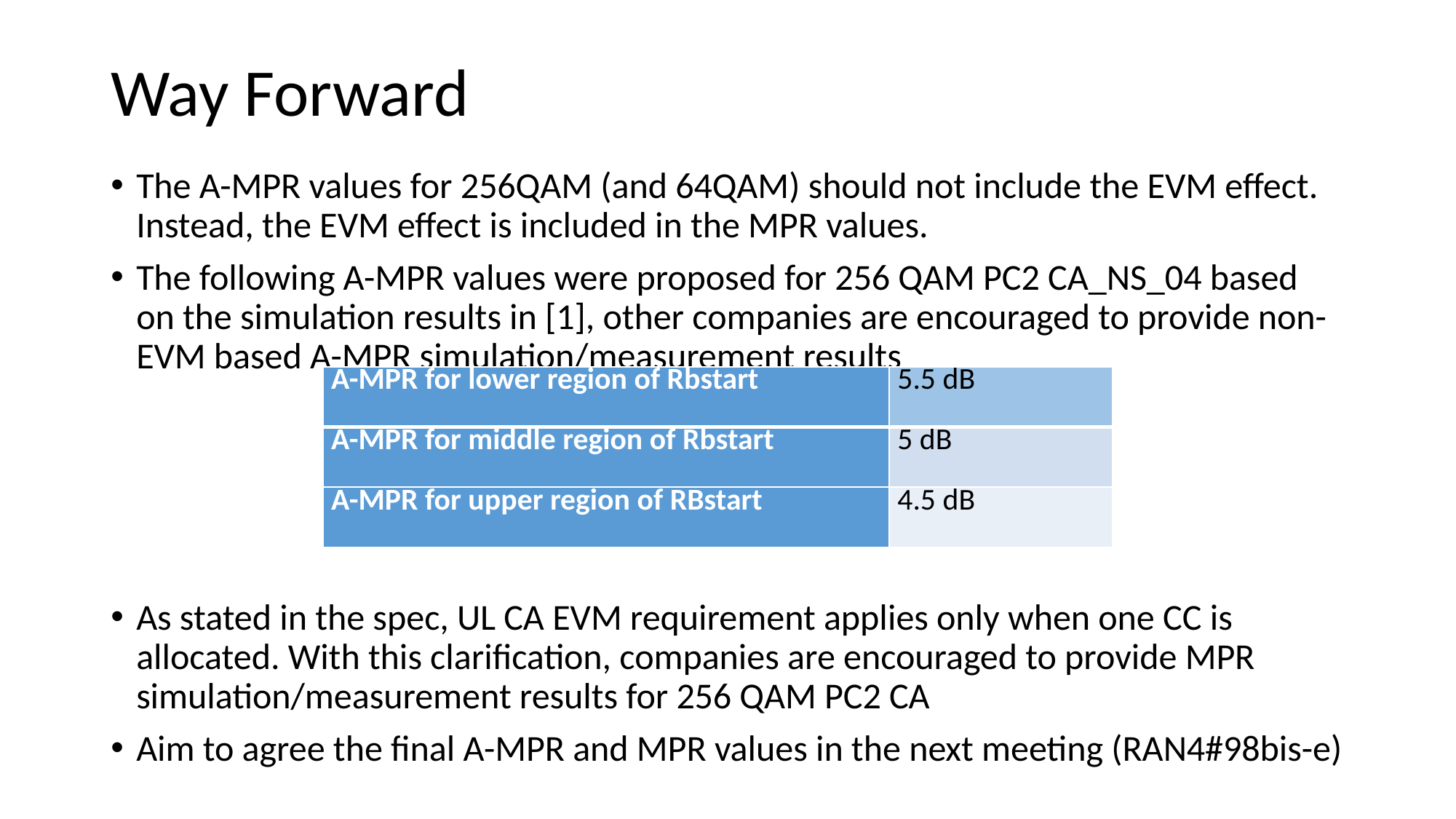

# Way Forward
The A-MPR values for 256QAM (and 64QAM) should not include the EVM effect. Instead, the EVM effect is included in the MPR values.
The following A-MPR values were proposed for 256 QAM PC2 CA_NS_04 based on the simulation results in [1], other companies are encouraged to provide non-EVM based A-MPR simulation/measurement results

As stated in the spec, UL CA EVM requirement applies only when one CC is allocated. With this clarification, companies are encouraged to provide MPR simulation/measurement results for 256 QAM PC2 CA
Aim to agree the final A-MPR and MPR values in the next meeting (RAN4#98bis-e)
| A-MPR for lower region of Rbstart | 5.5 dB |
| --- | --- |
| A-MPR for middle region of Rbstart | 5 dB |
| A-MPR for upper region of RBstart | 4.5 dB |